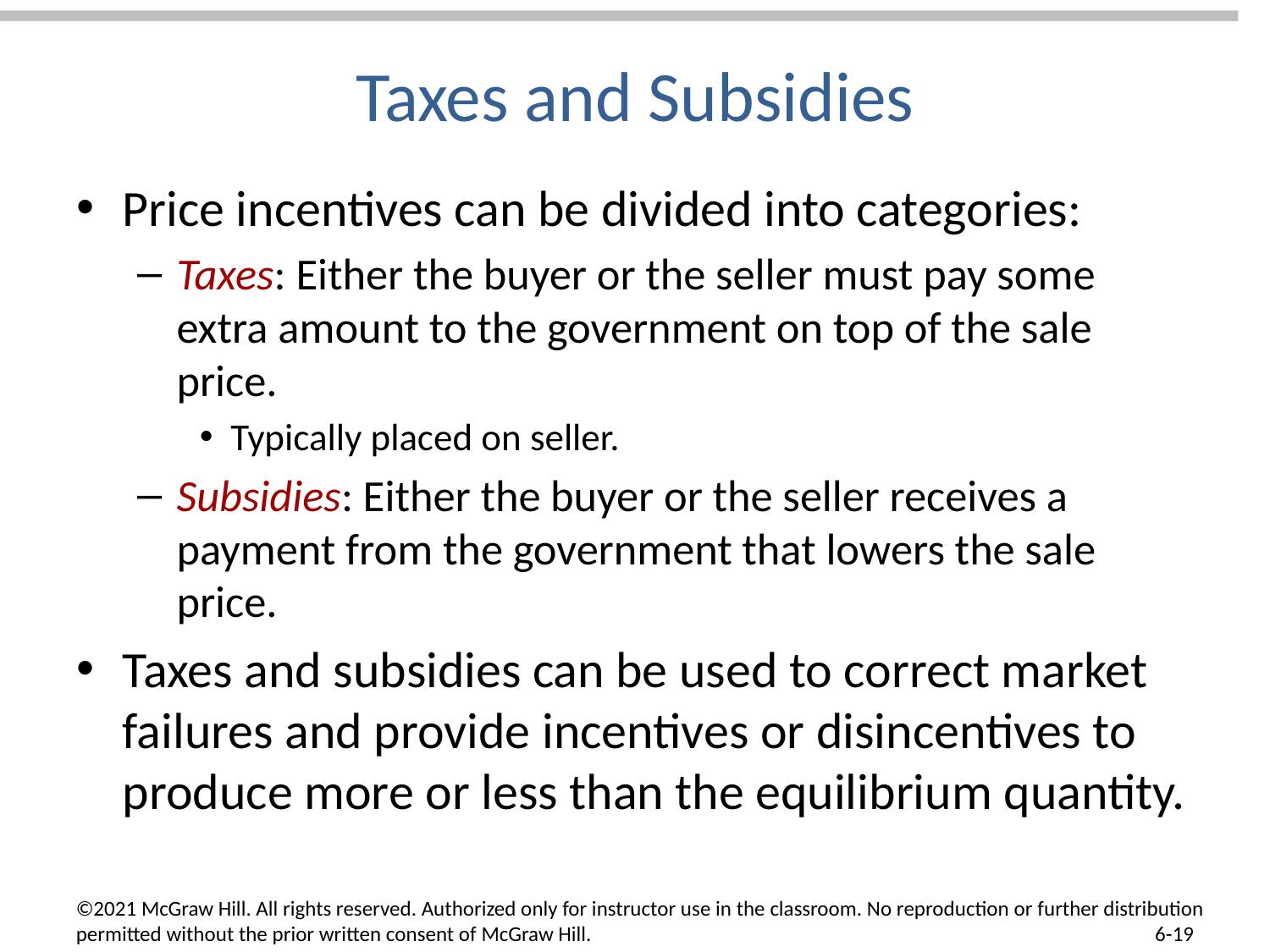

# Taxes and Subsidies
Price incentives can be divided into categories:
Taxes: Either the buyer or the seller must pay some extra amount to the government on top of the sale price.
Typically placed on seller.
Subsidies: Either the buyer or the seller receives a payment from the government that lowers the sale price.
Taxes and subsidies can be used to correct market failures and provide incentives or disincentives to produce more or less than the equilibrium quantity.